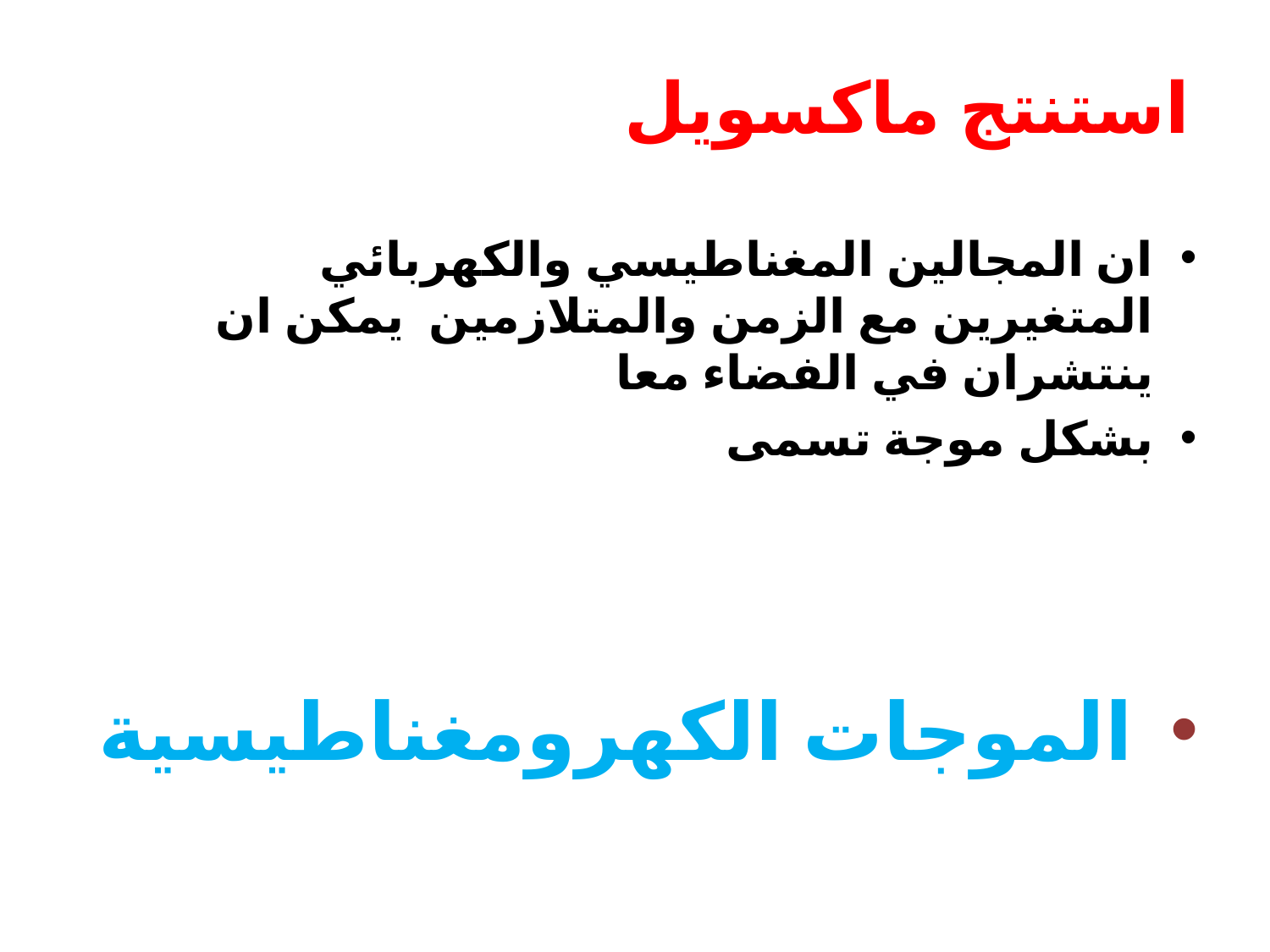

استنتج ماكسويل
ان المجالين المغناطيسي والكهربائي  المتغيرين مع الزمن والمتلازمين  يمكن ان ينتشران في الفضاء معا
بشكل موجة تسمى

 الموجات الكهرومغناطيسية